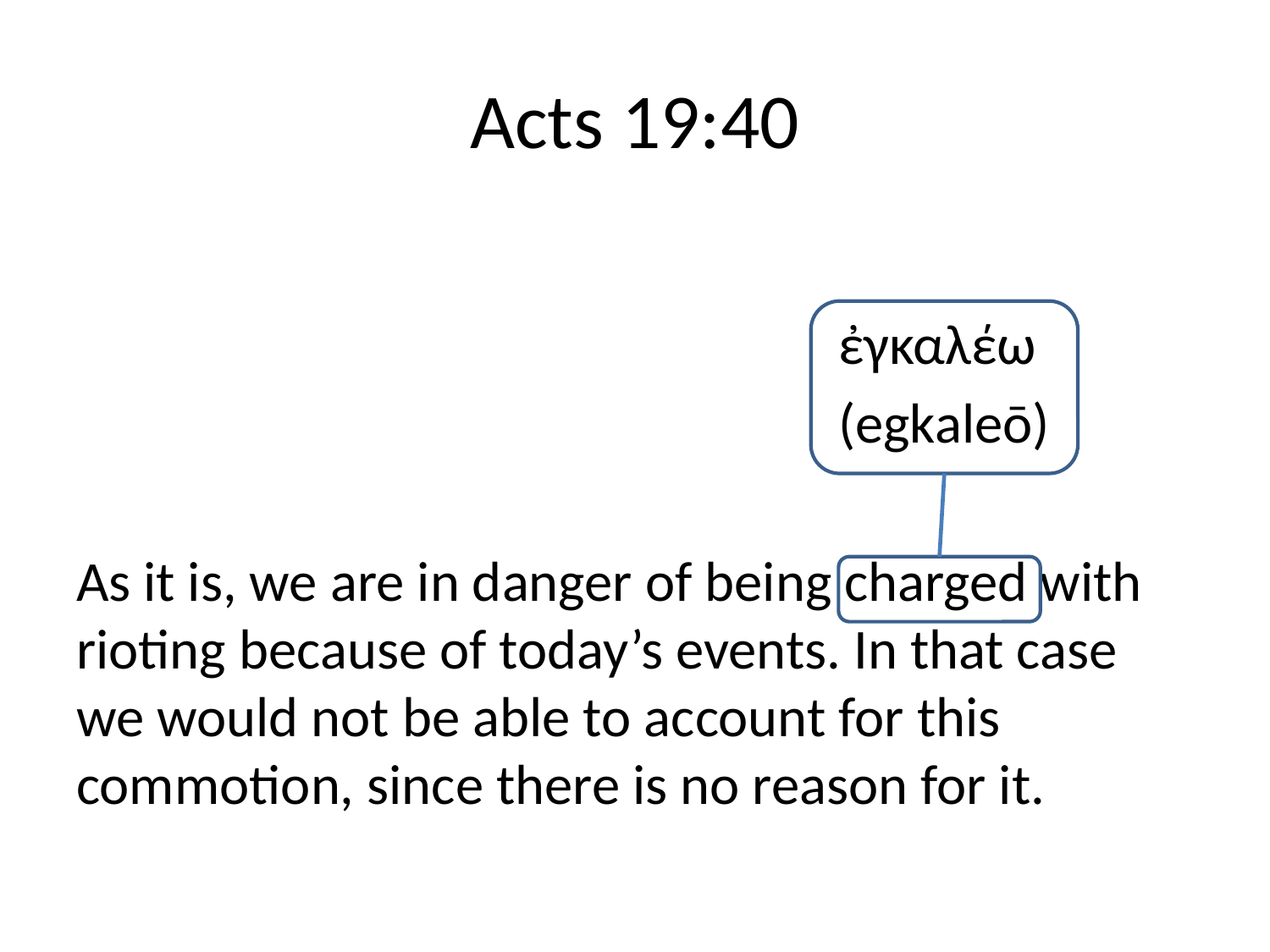

# Acts 19:40

						ἐγκαλέω
						(egkaleō)

As it is, we are in danger of being charged with rioting because of today’s events. In that case we would not be able to account for this commotion, since there is no reason for it.